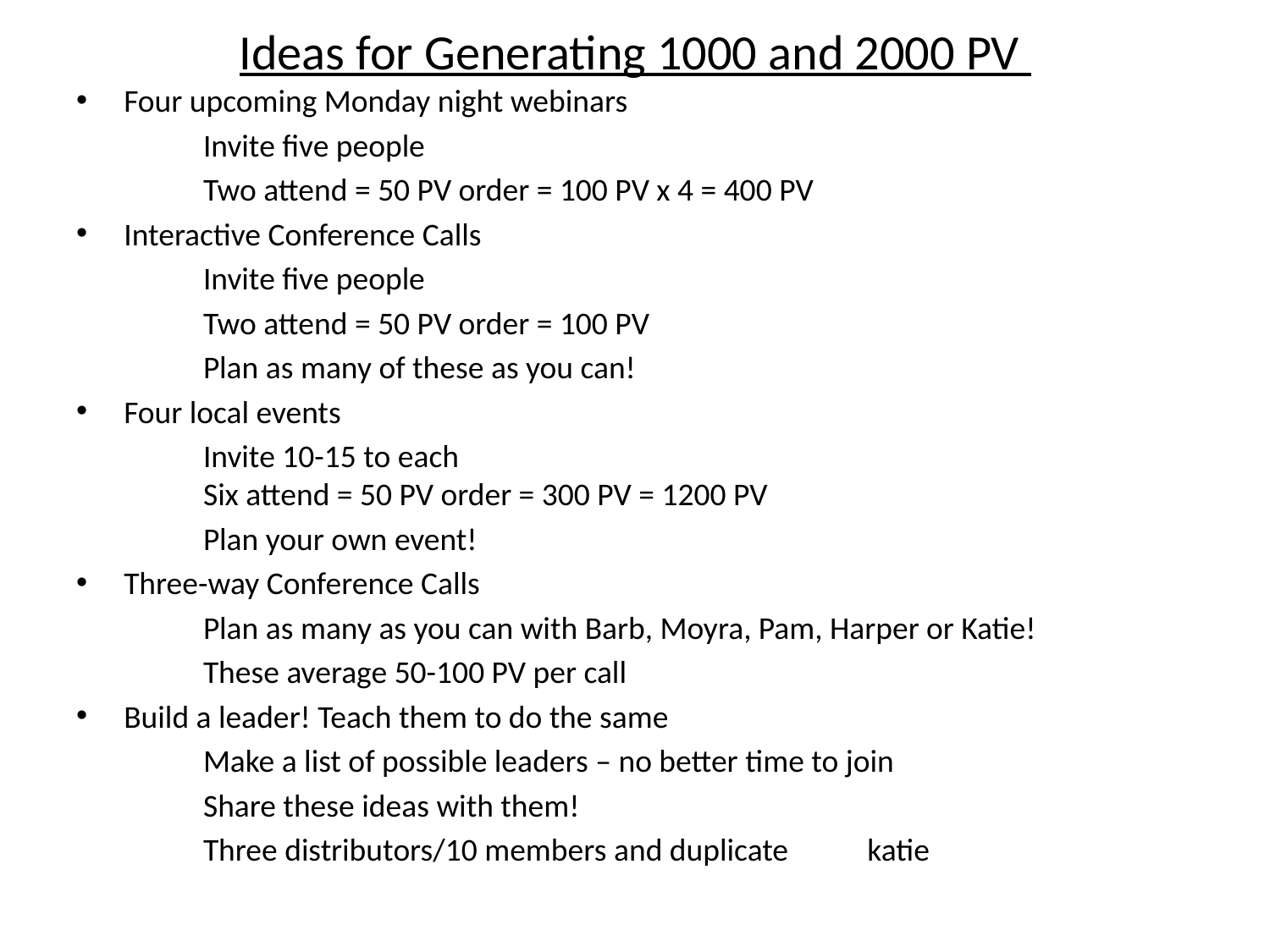

# Ideas for Generating 1000 and 2000 PV
Four upcoming Monday night webinars
	Invite five people
	Two attend = 50 PV order = 100 PV x 4 = 400 PV
Interactive Conference Calls
	Invite five people
	Two attend = 50 PV order = 100 PV
	Plan as many of these as you can!
Four local events
	Invite 10-15 to each
	Six attend = 50 PV order = 300 PV = 1200 PV
	Plan your own event!
Three-way Conference Calls
	Plan as many as you can with Barb, Moyra, Pam, Harper or Katie!
	These average 50-100 PV per call
Build a leader! Teach them to do the same
	Make a list of possible leaders – no better time to join
	Share these ideas with them!
	Three distributors/10 members and duplicate           katie